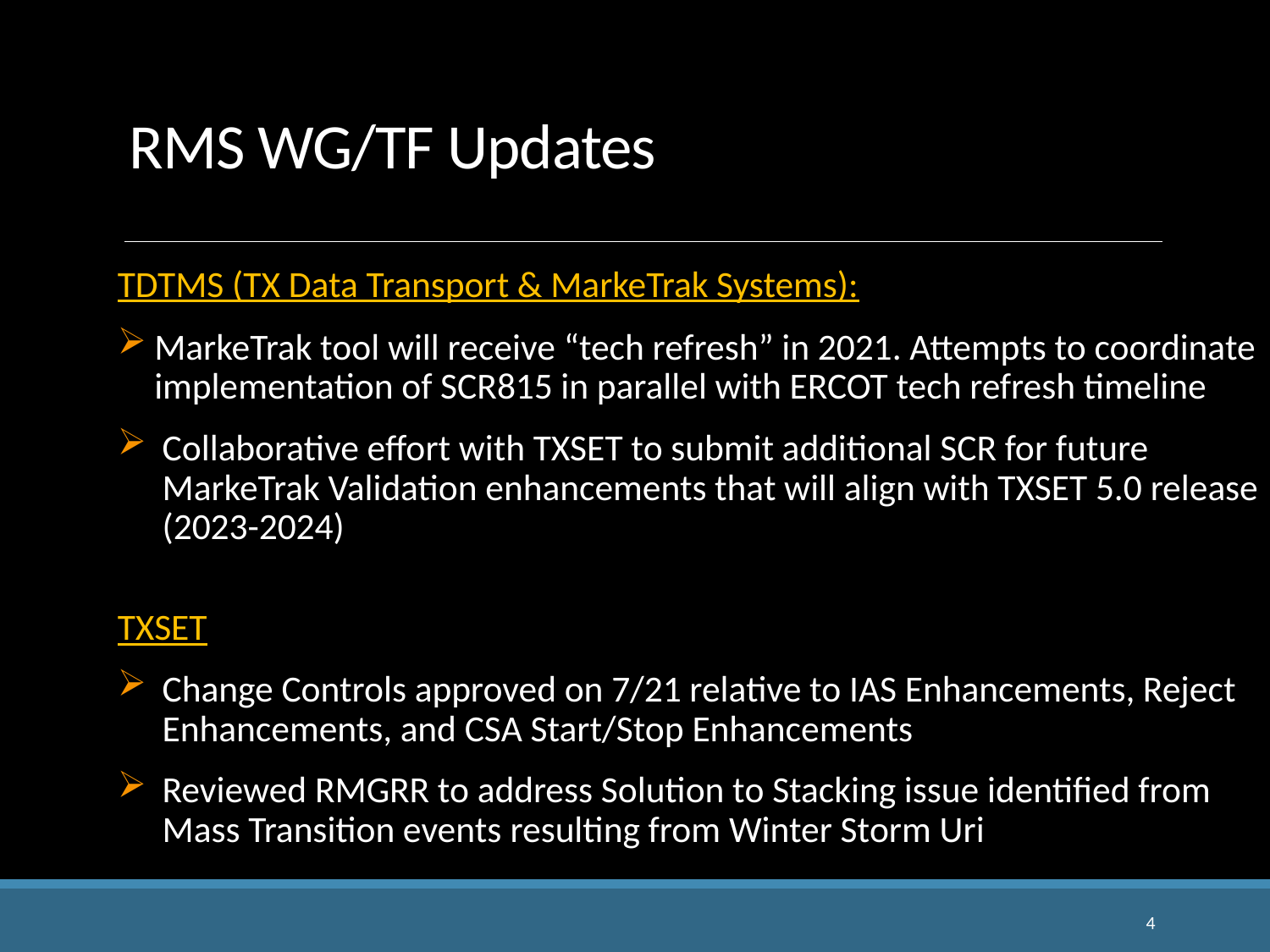

RMS WG/TF Updates
TDTMS (TX Data Transport & MarkeTrak Systems):
MarkeTrak tool will receive “tech refresh” in 2021. Attempts to coordinate implementation of SCR815 in parallel with ERCOT tech refresh timeline
Collaborative effort with TXSET to submit additional SCR for future MarkeTrak Validation enhancements that will align with TXSET 5.0 release (2023-2024)
TXSET
Change Controls approved on 7/21 relative to IAS Enhancements, Reject Enhancements, and CSA Start/Stop Enhancements
Reviewed RMGRR to address Solution to Stacking issue identified from Mass Transition events resulting from Winter Storm Uri
4